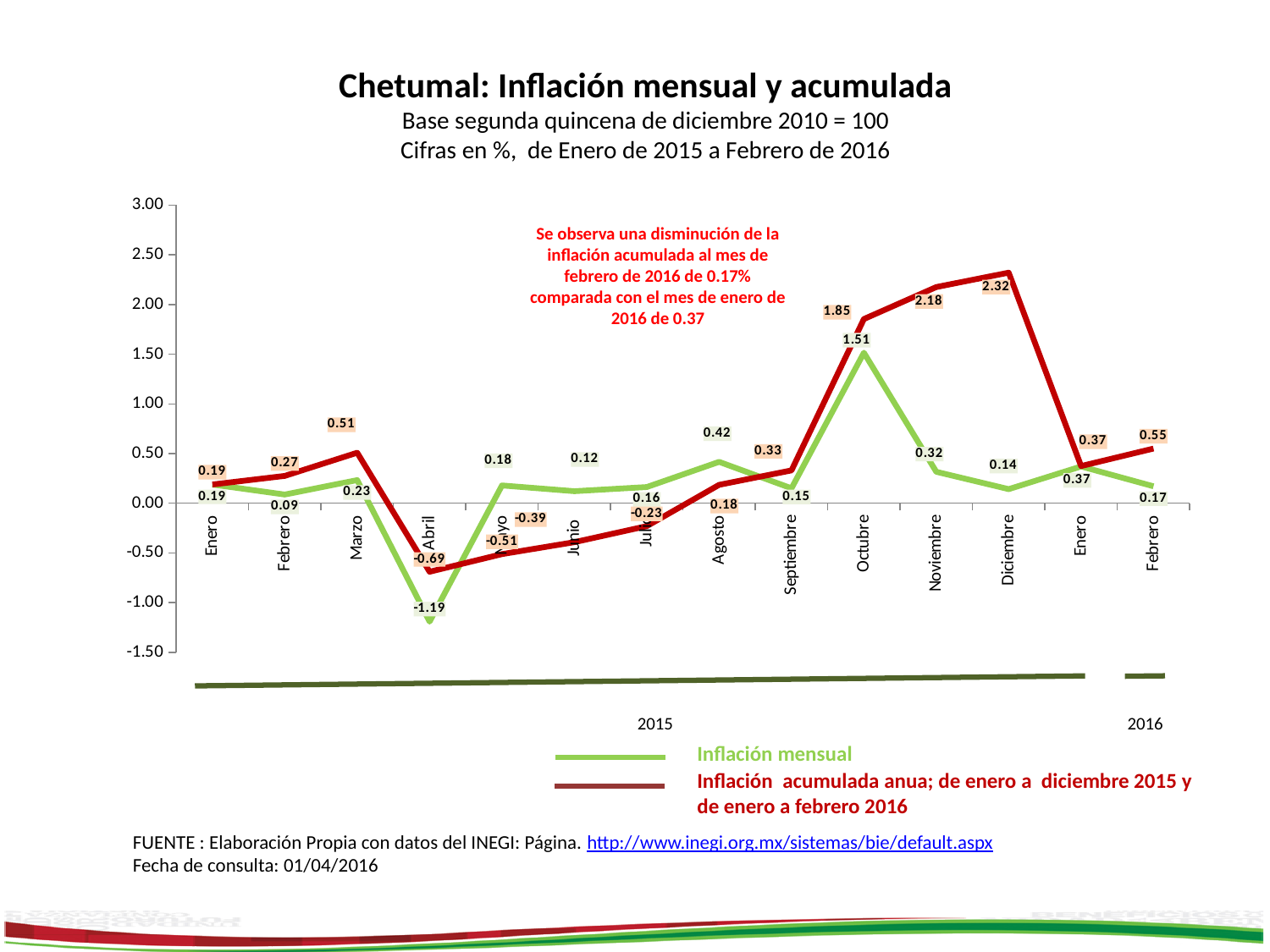

Chetumal: Inflación mensual y acumulada
Base segunda quincena de diciembre 2010 = 100
Cifras en %,  de Enero de 2015 a Febrero de 2016

### Chart

| Category |  |  |
|---|---|---|
| Enero | 0.18794048551300063 | 0.18794048551300063 |
| Febrero | 0.08684626474200002 | 0.27494996954700057 |
| Marzo | 0.23254603196600038 | 0.508135386756999 |
| Abril | -1.192063299687 | -0.6899852083880011 |
| Mayo | 0.178732575763 | -0.5124858609599995 |
| Junio  | 0.12069161543200015 | -0.39241277299200134 |
| Julio | 0.162475213795 | -0.230575132689 |
| Agosto | 0.415994418524 | 0.1844601061520005 |
| Septiembre | 0.15000000000000022 | 0.33000000000000057 |
| Octubre | 1.5149938428989982 | 1.8541721047590025 |
| Noviembre | 0.316074525248001 | 2.1761071956839997 |
| Diciembre | 0.141359606917 | 2.3205429391789947 |
| Enero | 0.3700000000000004 | 0.37400000000000044 |
| Febrero | 0.17 | 0.55 |
Se observa una disminución de la inflación acumulada al mes de febrero de 2016 de 0.17% comparada con el mes de enero de 2016 de 0.37
2015
2016
Inflación mensual
Inflación  acumulada anua; de enero a  diciembre 2015 y de enero a febrero 2016
FUENTE : Elaboración Propia con datos del INEGI: Página. http://www.inegi.org.mx/sistemas/bie/default.aspx
Fecha de consulta: 01/04/2016